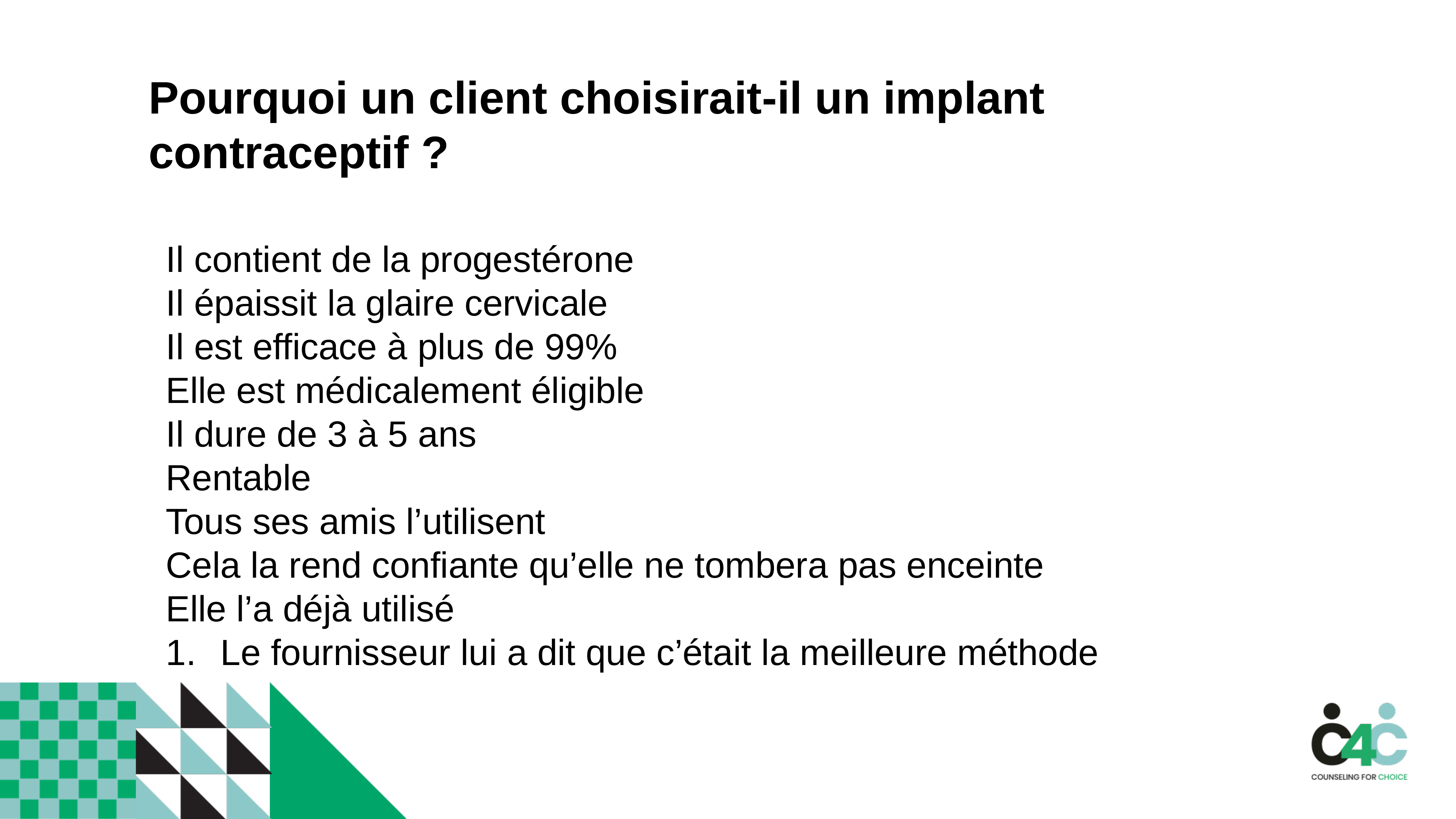

Pourquoi un client choisirait-il un implant contraceptif ?
Il contient de la progestérone
Il épaissit la glaire cervicale
Il est efficace à plus de 99%
Elle est médicalement éligible
Il dure de 3 à 5 ans
Rentable
Tous ses amis l’utilisent
Cela la rend confiante qu’elle ne tombera pas enceinte
Elle l’a déjà utilisé
Le fournisseur lui a dit que c’était la meilleure méthode